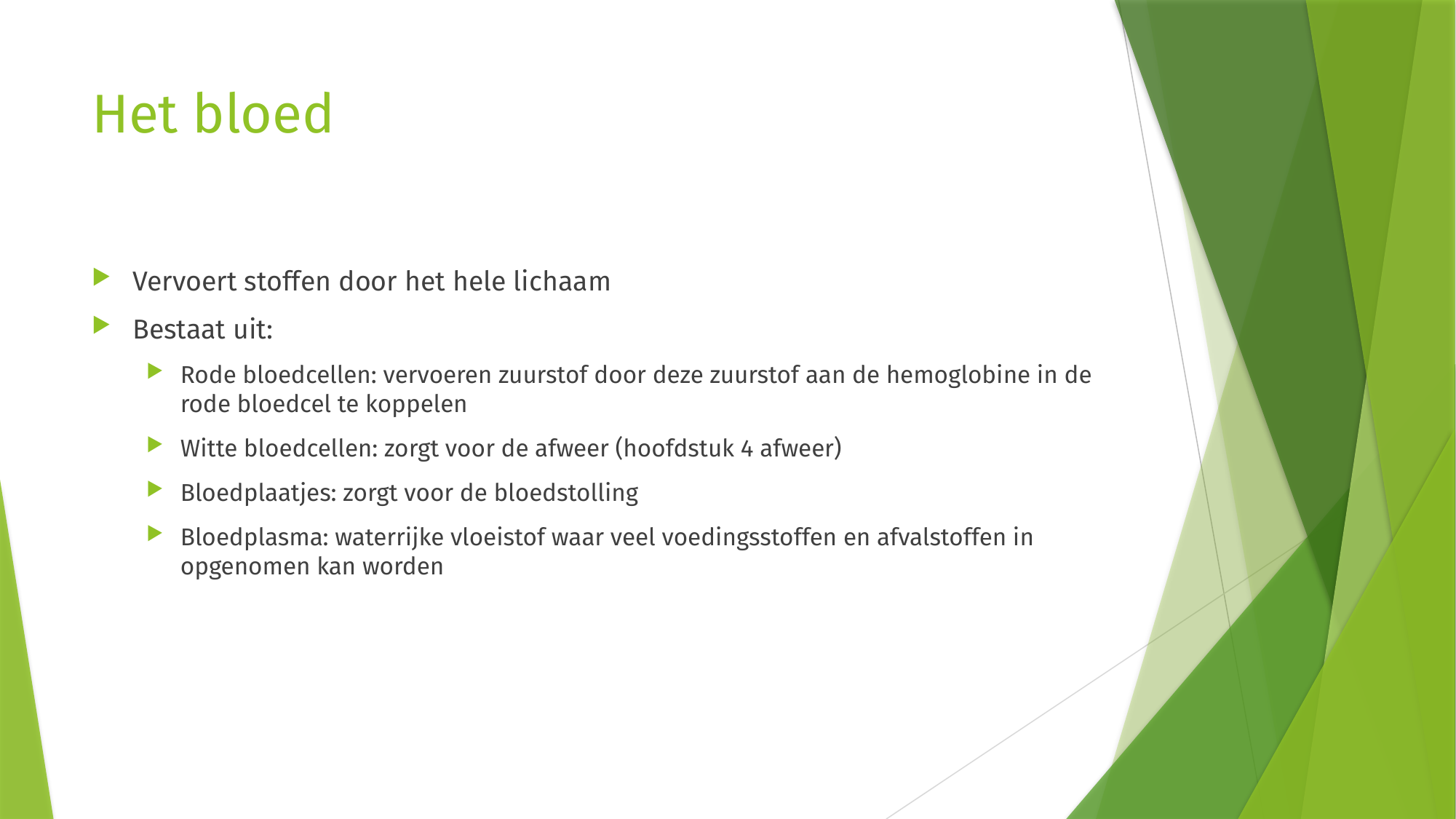

# Het bloed
Vervoert stoffen door het hele lichaam
Bestaat uit:
Rode bloedcellen: vervoeren zuurstof door deze zuurstof aan de hemoglobine in de rode bloedcel te koppelen
Witte bloedcellen: zorgt voor de afweer (hoofdstuk 4 afweer)
Bloedplaatjes: zorgt voor de bloedstolling
Bloedplasma: waterrijke vloeistof waar veel voedingsstoffen en afvalstoffen in opgenomen kan worden